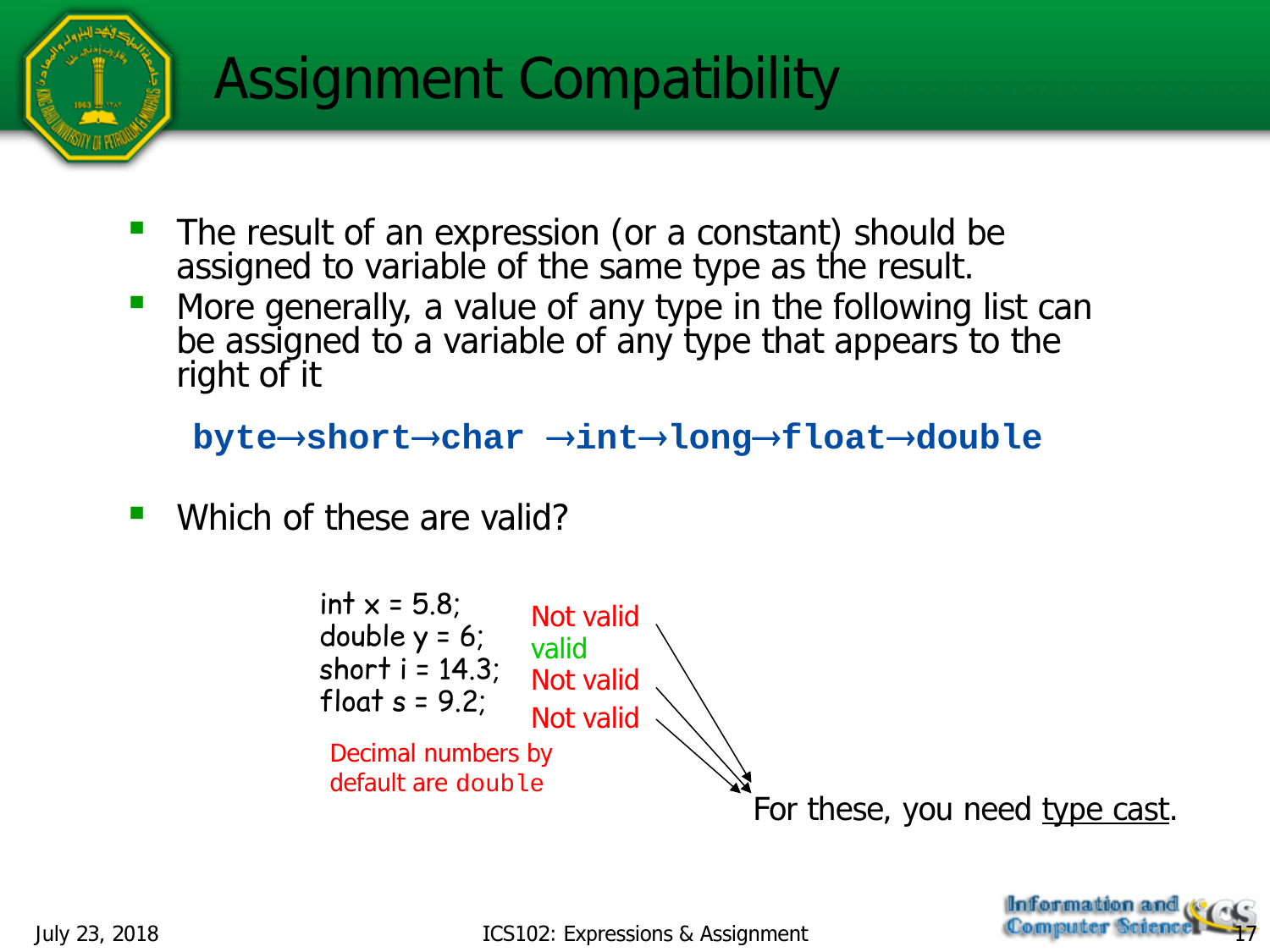

Assignment Compatibility
The result of an expression (or a constant) should be assigned to variable of the same type as the result.
More generally, a value of any type in the following list can be assigned to a variable of any type that appears to the right of it

byte→short→char →int→long→float→double

Which of these are valid?

int x = 5.8;
double y = 6;
short i = 14.3;
float s = 9.2;

Not valid
valid

Not valid
Not valid
Decimal numbers by default are double
For these, you need type cast.
July 23, 2018
ICS102: Expressions & Assignment
17